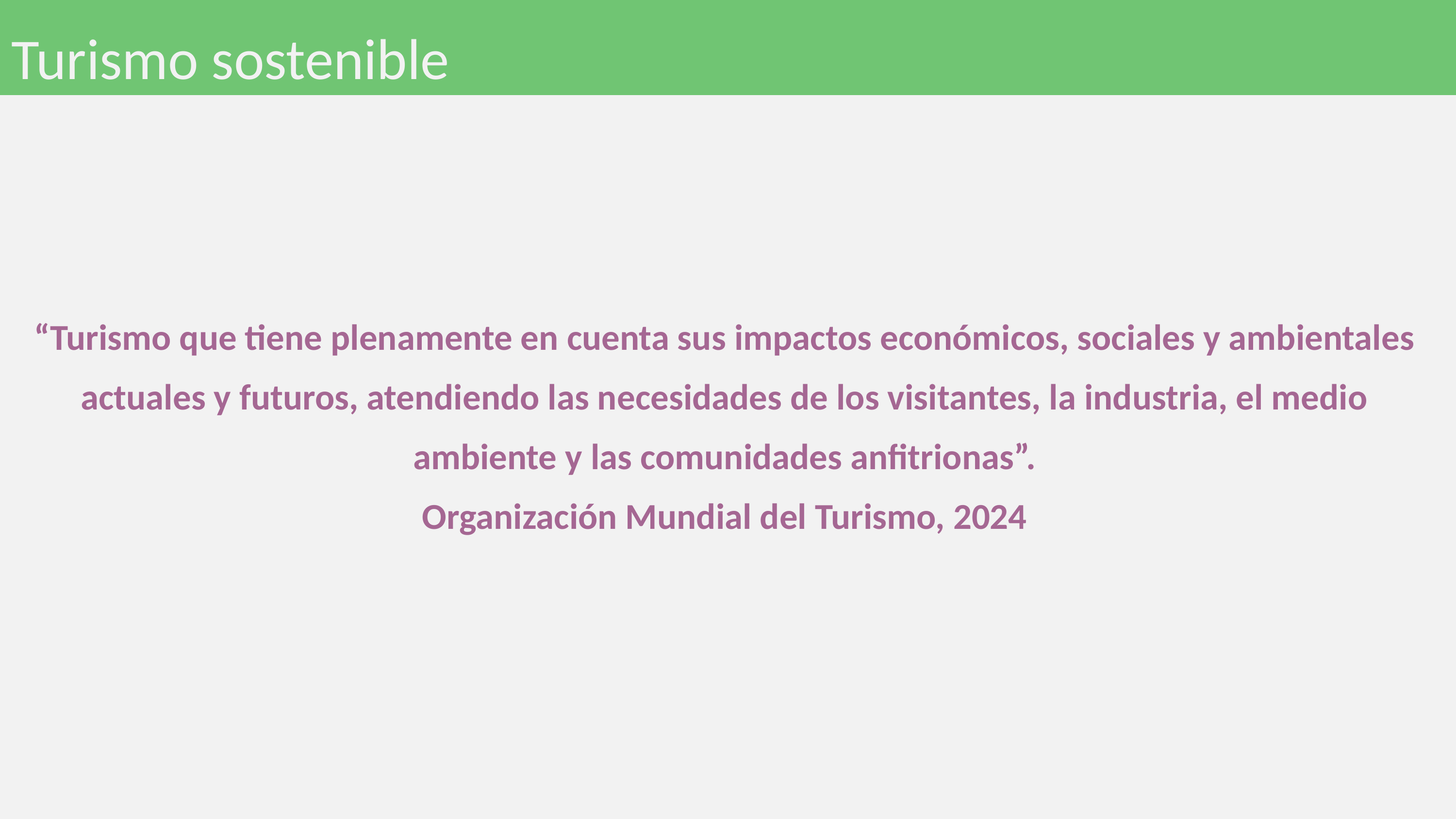

Turismo sostenible

“Turismo que tiene plenamente en cuenta sus impactos económicos, sociales y ambientales actuales y futuros, atendiendo las necesidades de los visitantes, la industria, el medio ambiente y las comunidades anfitrionas”.
Organización Mundial del Turismo, 2024